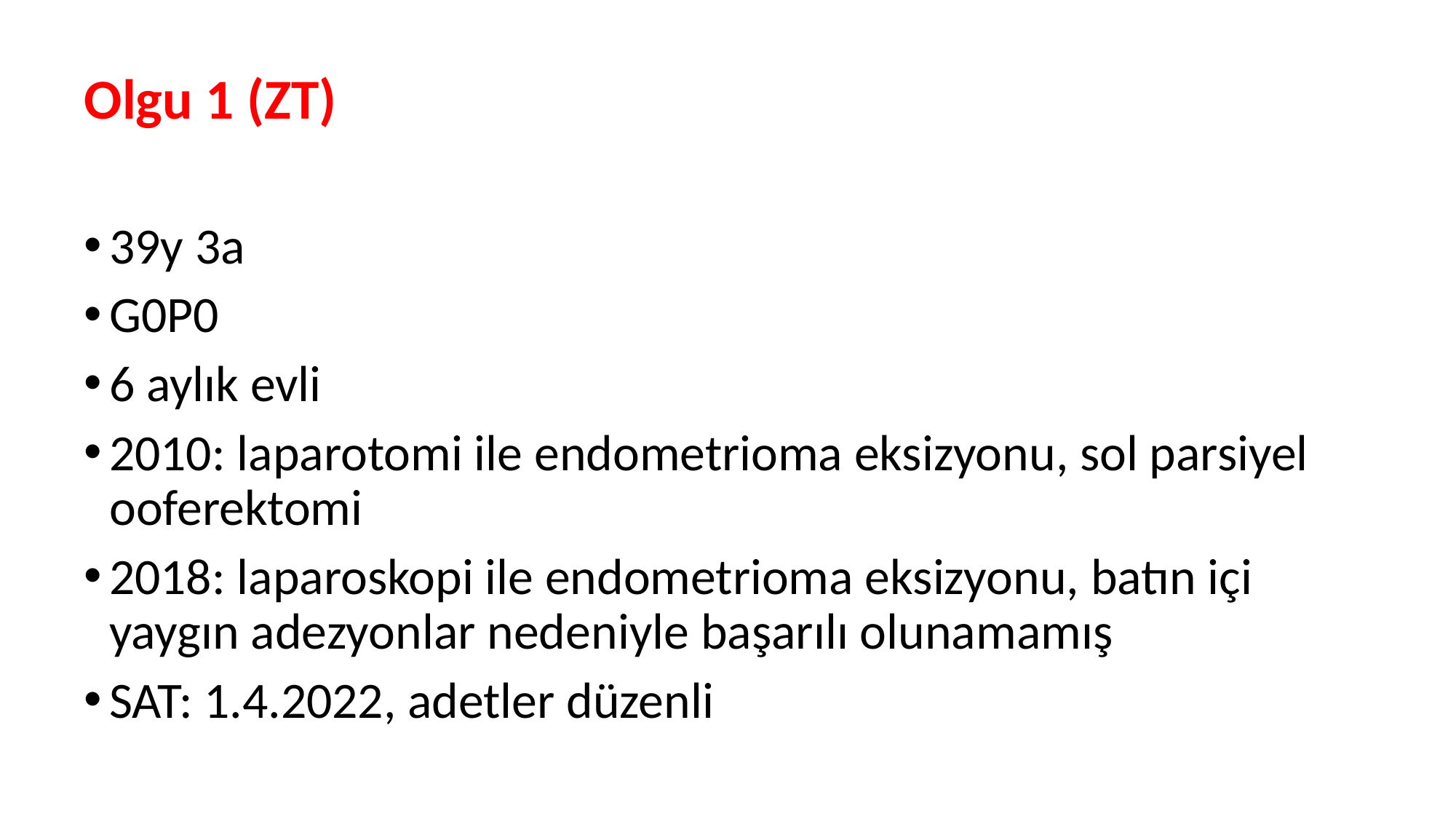

Olgu 1 (ZT)

39y 3a
G0P0
6 aylık evli
2010: laparotomi ile endometrioma eksizyonu, sol parsiyel ooferektomi
2018: laparoskopi ile endometrioma eksizyonu, batın içi yaygın adezyonlar nedeniyle başarılı olunamamış
SAT: 1.4.2022, adetler düzenli